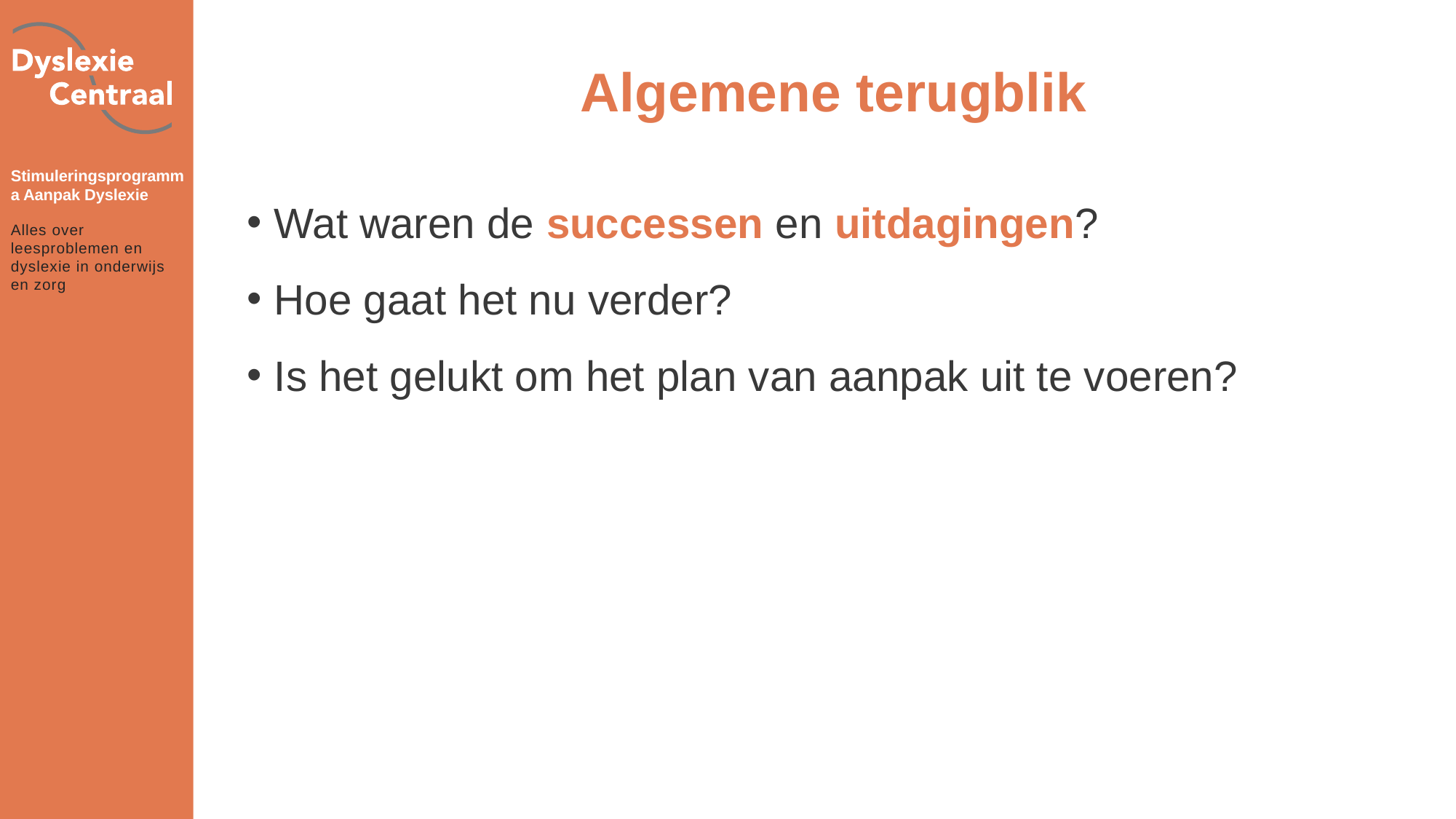

# Algemene terugblik
Wat waren de successen en uitdagingen?
Hoe gaat het nu verder?
Is het gelukt om het plan van aanpak uit te voeren?